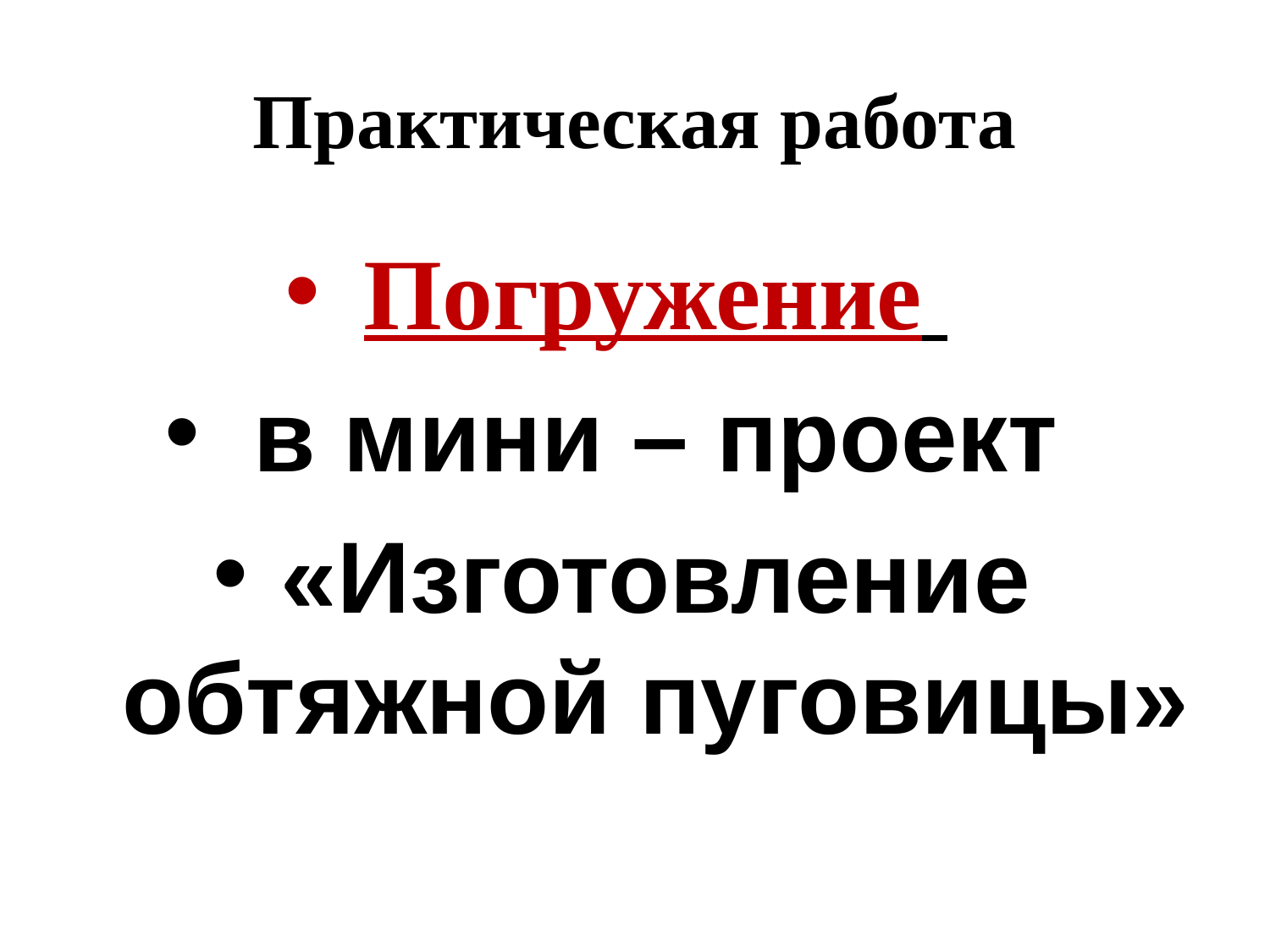

# Практическая работа
Погружение
 в мини – проект
«Изготовление обтяжной пуговицы»